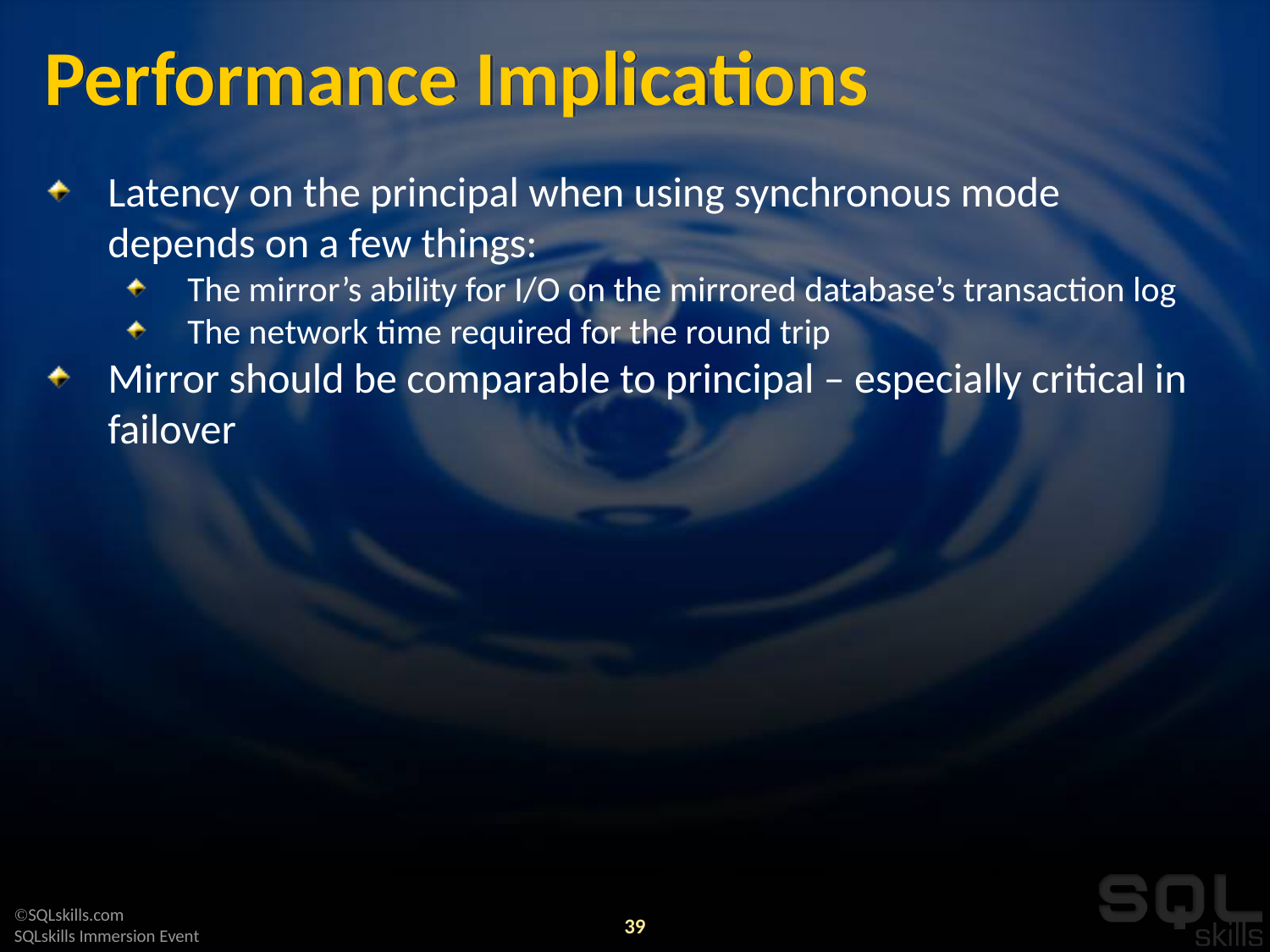

# Performance Implications
Latency on the principal when using synchronous mode depends on a few things:
The mirror’s ability for I/O on the mirrored database’s transaction log
The network time required for the round trip
Mirror should be comparable to principal – especially critical in failover
39